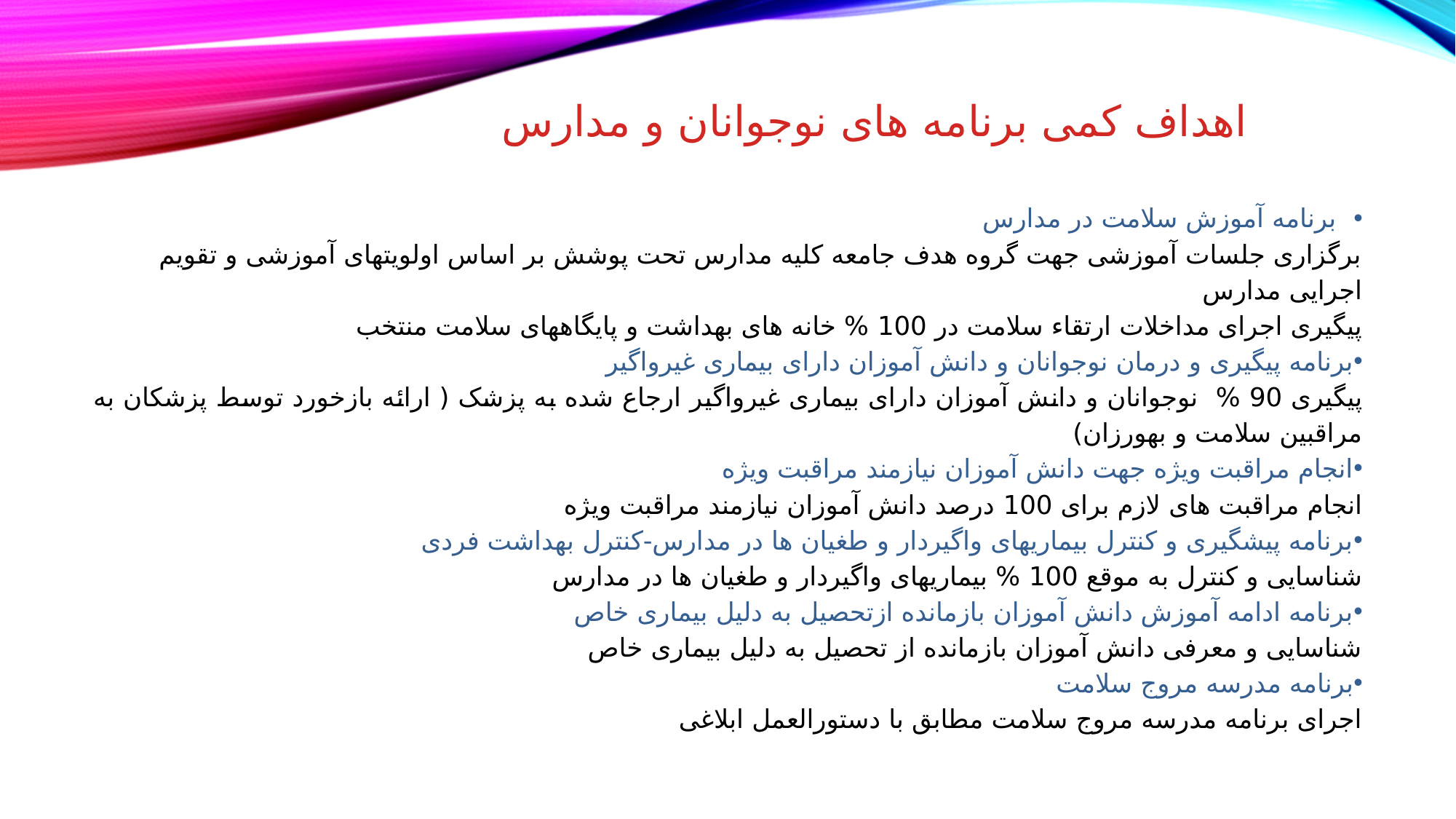

# اهداف کمی برنامه های نوجوانان و مدارس
برنامه آموزش سلامت در مدارس
برگزاری جلسات آموزشی جهت گروه هدف جامعه کلیه مدارس تحت پوشش بر اساس اولویتهای آموزشی و تقویم اجرایی مدارس
پیگیری اجرای مداخلات ارتقاء سلامت در 100 % خانه های بهداشت و پایگاههای سلامت منتخب
برنامه پیگیری و درمان نوجوانان و دانش آموزان دارای بیماری غیرواگیر
پیگیری 90 %  نوجوانان و دانش آموزان دارای بیماری غیرواگیر ارجاع شده به پزشک ( ارائه بازخورد توسط پزشکان به مراقبین سلامت و بهورزان)
انجام مراقبت ویژه جهت دانش آموزان نیازمند مراقبت ویژه
انجام مراقبت های لازم برای 100 درصد دانش آموزان نیازمند مراقبت ویژه
برنامه پیشگیری و کنترل بیماریهای واگیردار و طغیان ها در مدارس-کنترل بهداشت فردی
شناسایی و کنترل به موقع 100 % بیماریهای واگیردار و طغیان ها در مدارس
برنامه ادامه آموزش دانش آموزان بازمانده ازتحصیل به دلیل بیماری خاص
شناسایی و معرفی دانش آموزان بازمانده از تحصیل به دلیل بیماری خاص
برنامه مدرسه مروج سلامت
اجرای برنامه مدرسه مروج سلامت مطابق با دستورالعمل ابلاغی